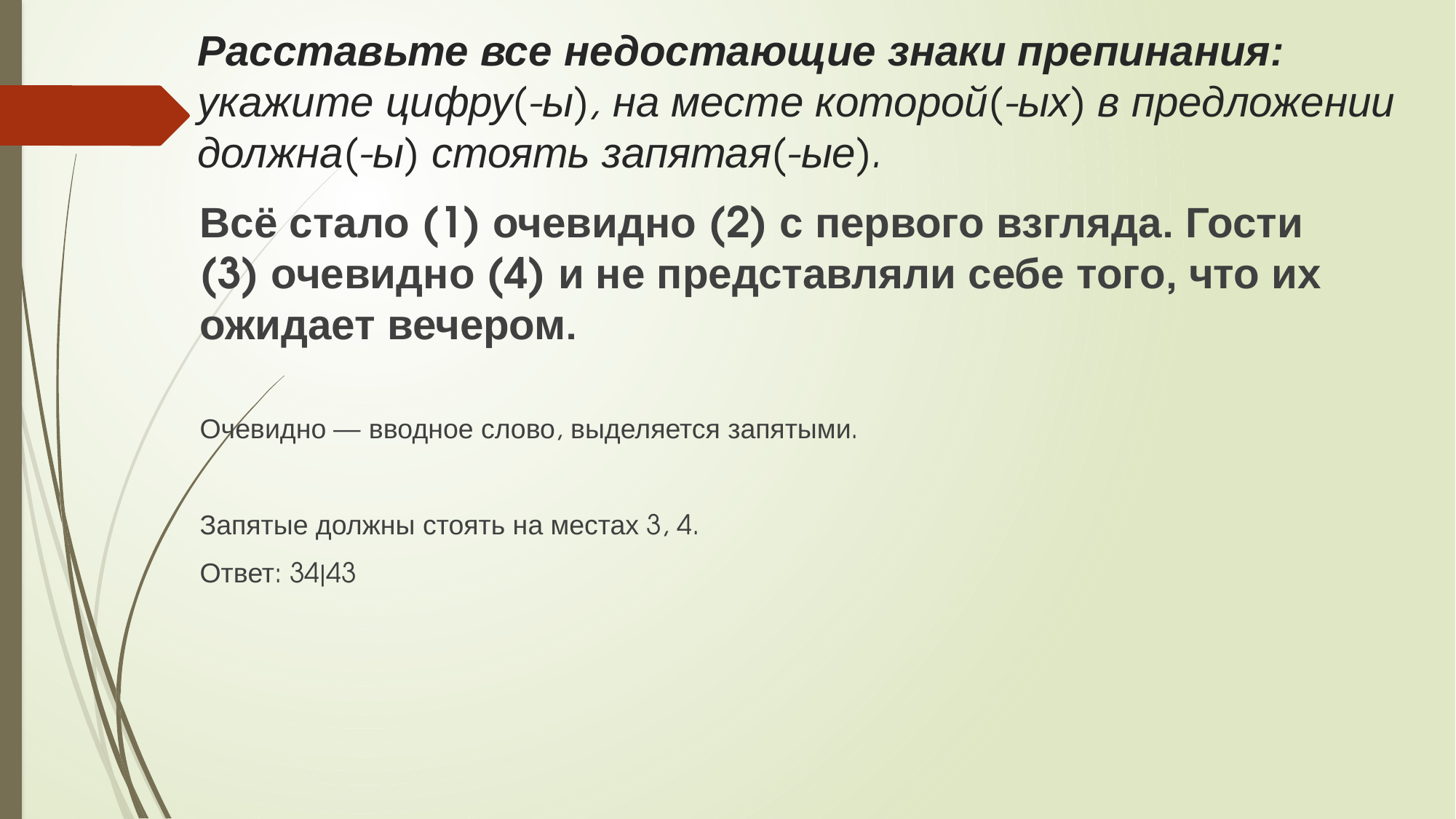

# Расставьте все недостающие знаки препинания: укажите цифру(-ы), на месте которой(-ых) в предложении должна(-ы) стоять запятая(-ые).
Всё стало (1) очевидно (2) с первого взгляда. Гости (3) очевидно (4) и не представляли себе того, что их ожидает вечером.

Очевидно — вводное слово, выделяется запятыми.

Запятые должны стоять на местах 3, 4.
Ответ: 34|43